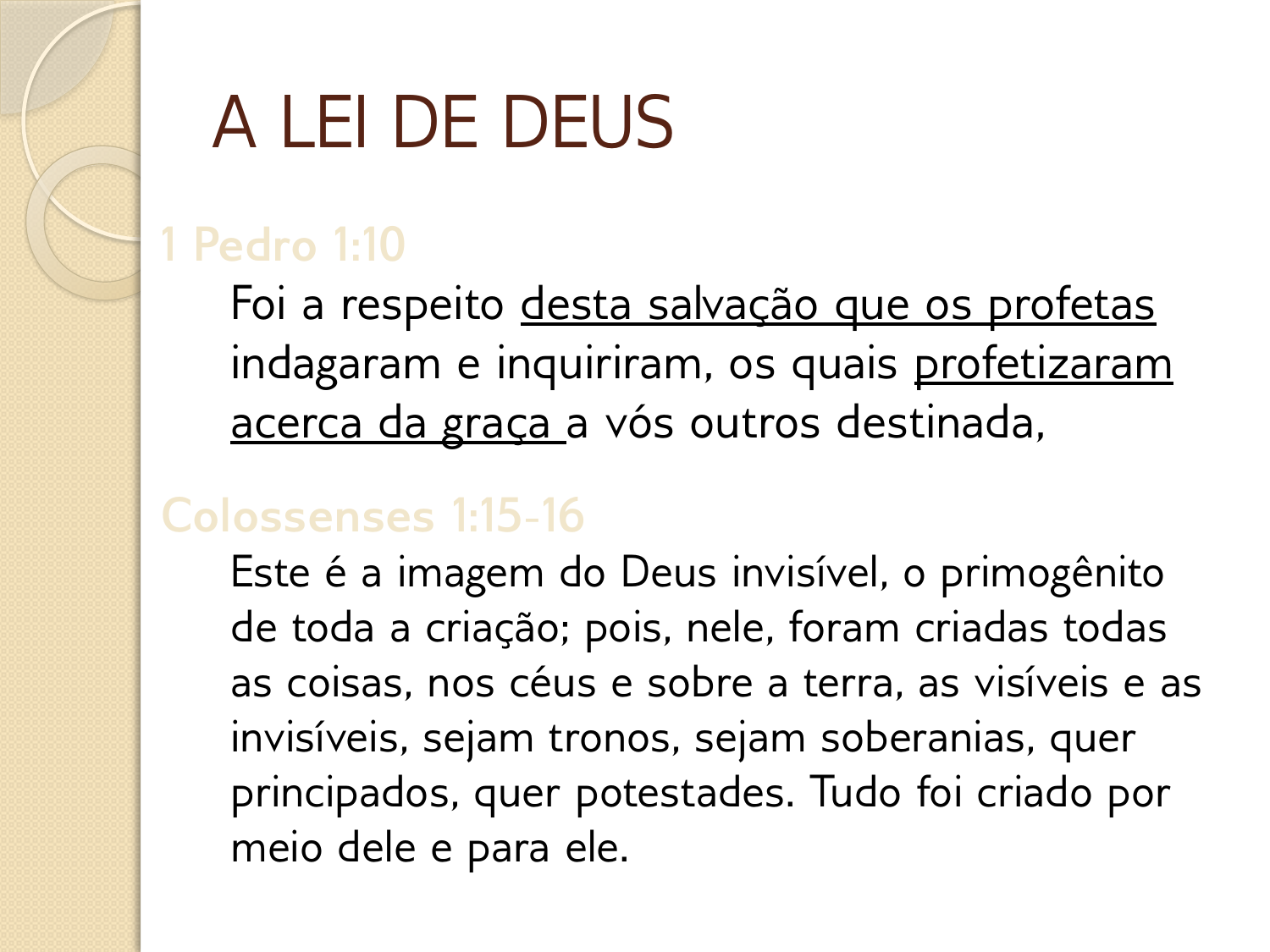

# A LEI DE DEUS
1 Pedro 1:10
Foi a respeito desta salvação que os profetas indagaram e inquiriram, os quais profetizaram acerca da graça a vós outros destinada,
Colossenses 1:15-16
Este é a imagem do Deus invisível, o primogênito de toda a criação; pois, nele, foram criadas todas as coisas, nos céus e sobre a terra, as visíveis e as invisíveis, sejam tronos, sejam soberanias, quer principados, quer potestades. Tudo foi criado por meio dele e para ele.